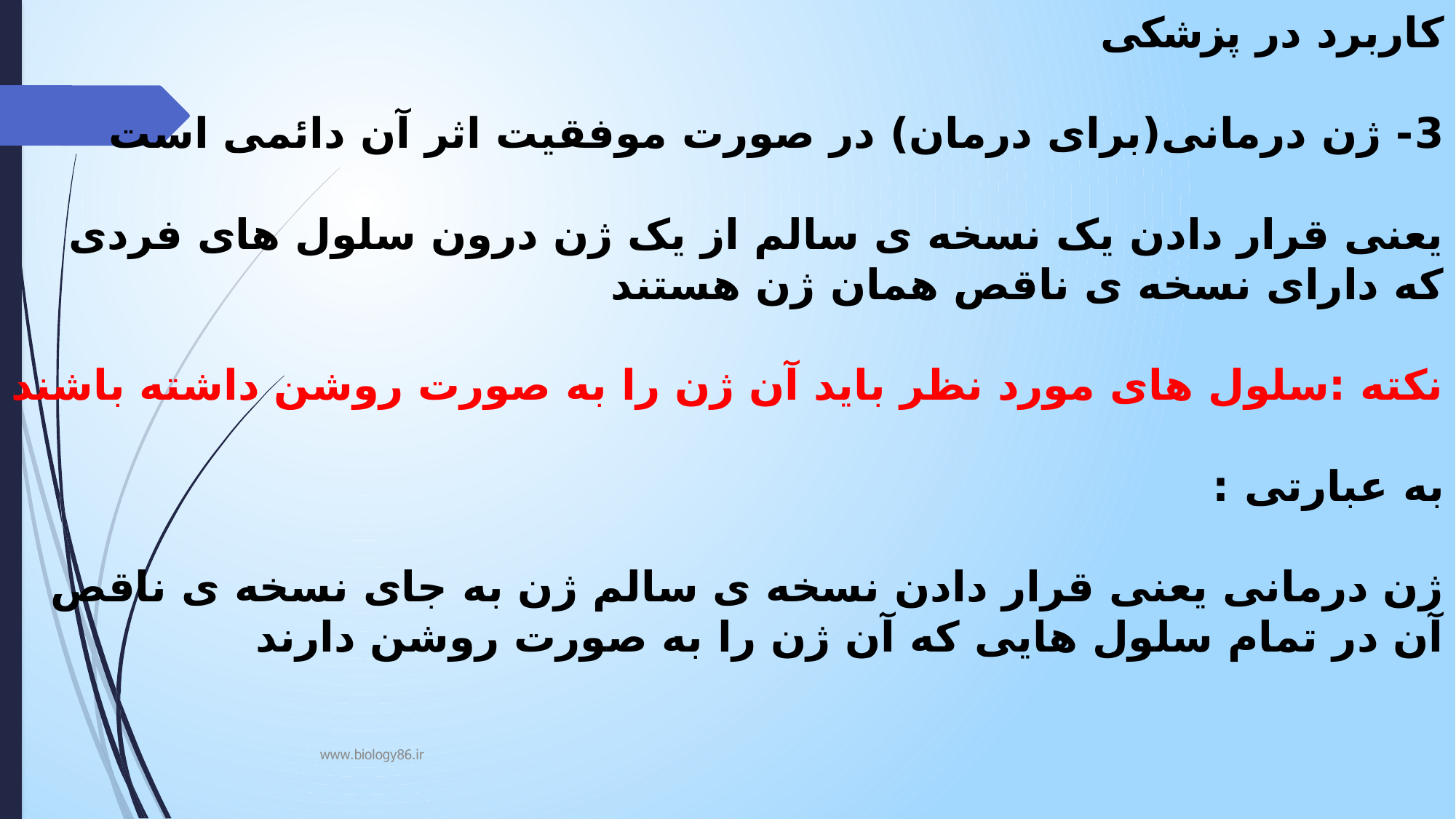

# کاربرد در پزشکی 3- ژن درمانی(برای درمان) در صورت موفقیت اثر آن دائمی است یعنی قرار دادن یک نسخه ی سالم از یک ژن درون سلول های فردی که دارای نسخه ی ناقص همان ژن هستند نکته :سلول های مورد نظر باید آن ژن را به صورت روشن داشته باشند به عبارتی : ژن درمانی یعنی قرار دادن نسخه ی سالم ژن به جای نسخه ی ناقص آن در تمام سلول هایی که آن ژن را به صورت روشن دارند
www.biology86.ir